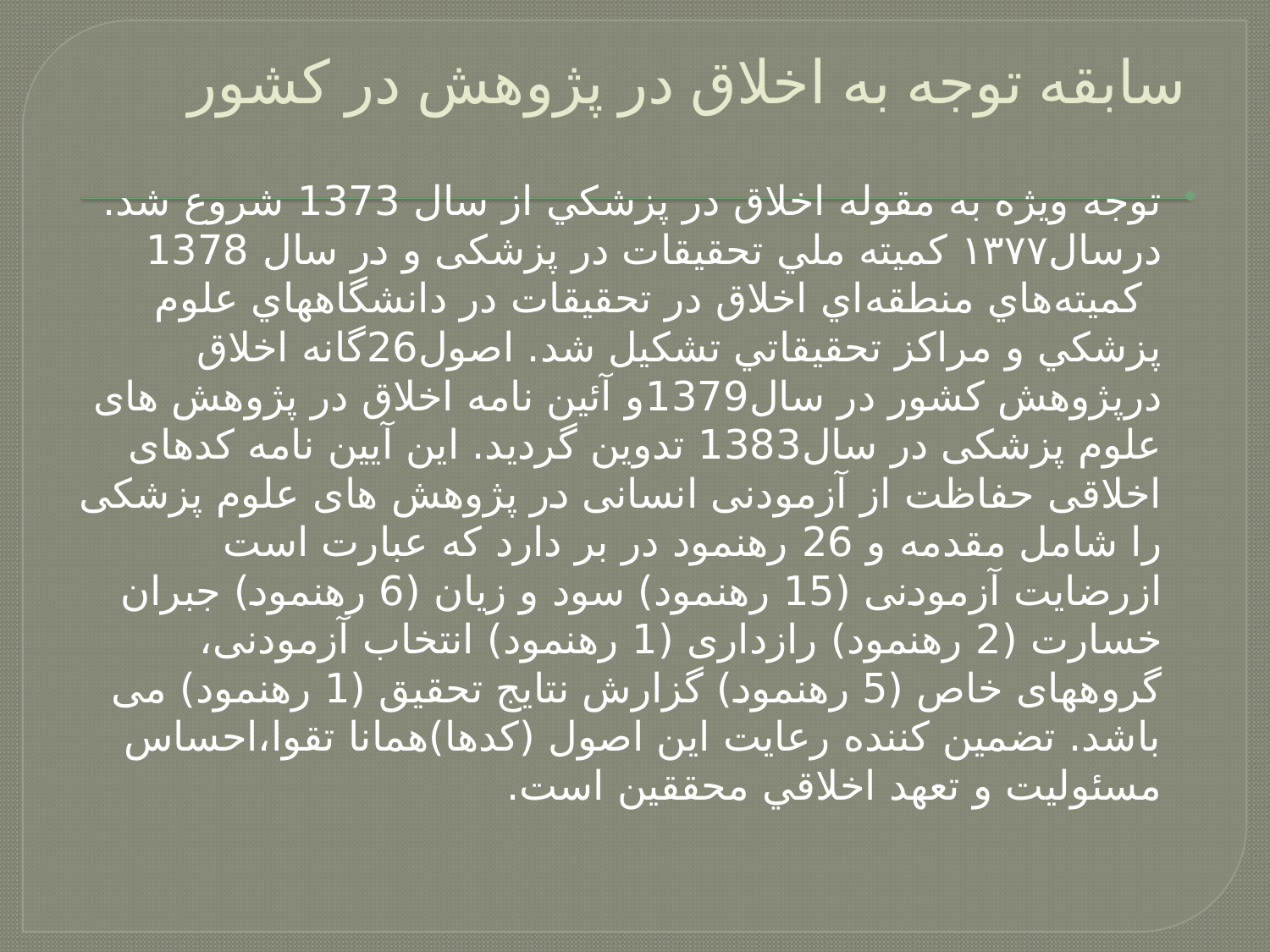

# سابقه توجه به اخلاق در پژوهش در کشور
توجه ويژه به مقوله اخلاق در پزشكي از سال 1373 شروع شد. درسال۱۳۷۷ كميته ملي تحقيقات در پزشكی و در سال 1378
    كميته‌هاي منطقه‌اي اخلاق در تحقيقات در دانشگاههاي علوم پزشكي و مراكز تحقيقاتي تشكيل شد. اصول‌26گانه اخلاق در‌پژوهش كشور در سال1379و آئین نامه اخلاق در پژوهش های علوم پزشکی در سال1383 تدوين گردید. این آیین نامه كدهای اخلاقی حفاظت از آزمودنی انسانی در پژوهش های علوم پزشکی را شامل مقدمه و 26 رهنمود در بر دارد که عبارت است ازرضایت آزمودنی (15 رهنمود) سود و زیان (6 رهنمود) جبران خسارت (2 رهنمود) رازداری (1 رهنمود) انتخاب آزمودنی، گروههای خاص (5 رهنمود) گزارش نتایج تحقیق (1 رهنمود) می باشد. تضمين كننده رعايت اين اصول (كدها)همانا تقوا،احساس مسئوليت و تعهد اخلاقي محققين است.